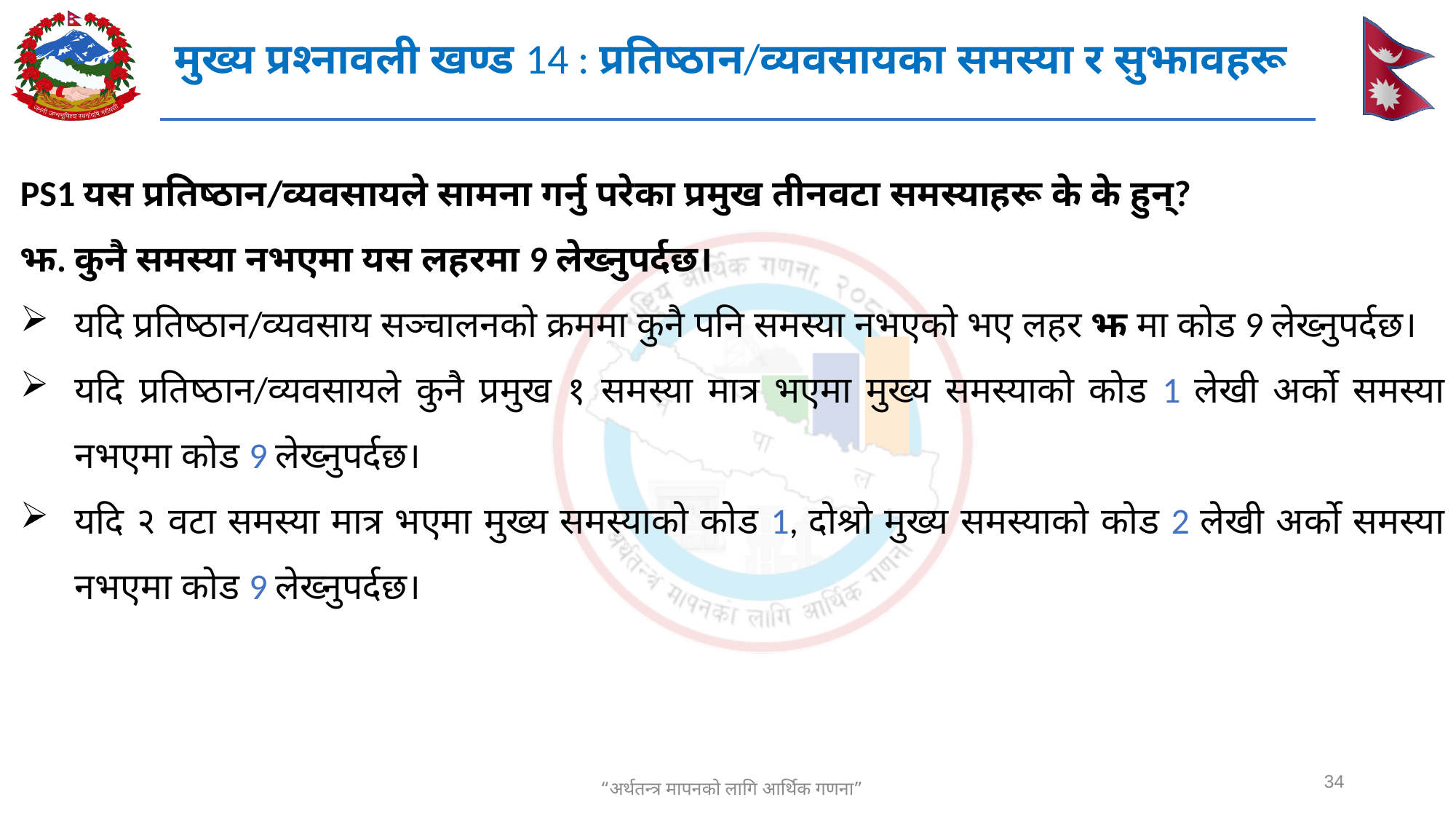

# मुख्य प्रश्नावली खण्ड 14 : प्रतिष्ठान/व्यवसायका समस्या र सुझावहरू
PS1 यस प्रतिष्ठान/व्यवसायले सामना गर्नु परेका प्रमुख तीनवटा समस्याहरू के के हुन्?
झ. कुनै समस्या नभएमा यस लहरमा 9 लेख्नुपर्दछ।
यदि प्रतिष्ठान/व्यवसाय सञ्चालनको क्रममा कुनै पनि समस्या नभएको भए लहर झ मा कोड 9 लेख्नुपर्दछ।
यदि प्रतिष्ठान/व्यवसायले कुनै प्रमुख १ समस्या मात्र भएमा मुख्य समस्याको कोड 1 लेखी अर्को समस्या नभएमा कोड 9 लेख्नुपर्दछ।
यदि २ वटा समस्या मात्र भएमा मुख्य समस्याको कोड 1, दोश्रो मुख्य समस्याको कोड 2 लेखी अर्को समस्या नभएमा कोड 9 लेख्नुपर्दछ।

34
“अर्थतन्त्र मापनको लागि आर्थिक गणना”